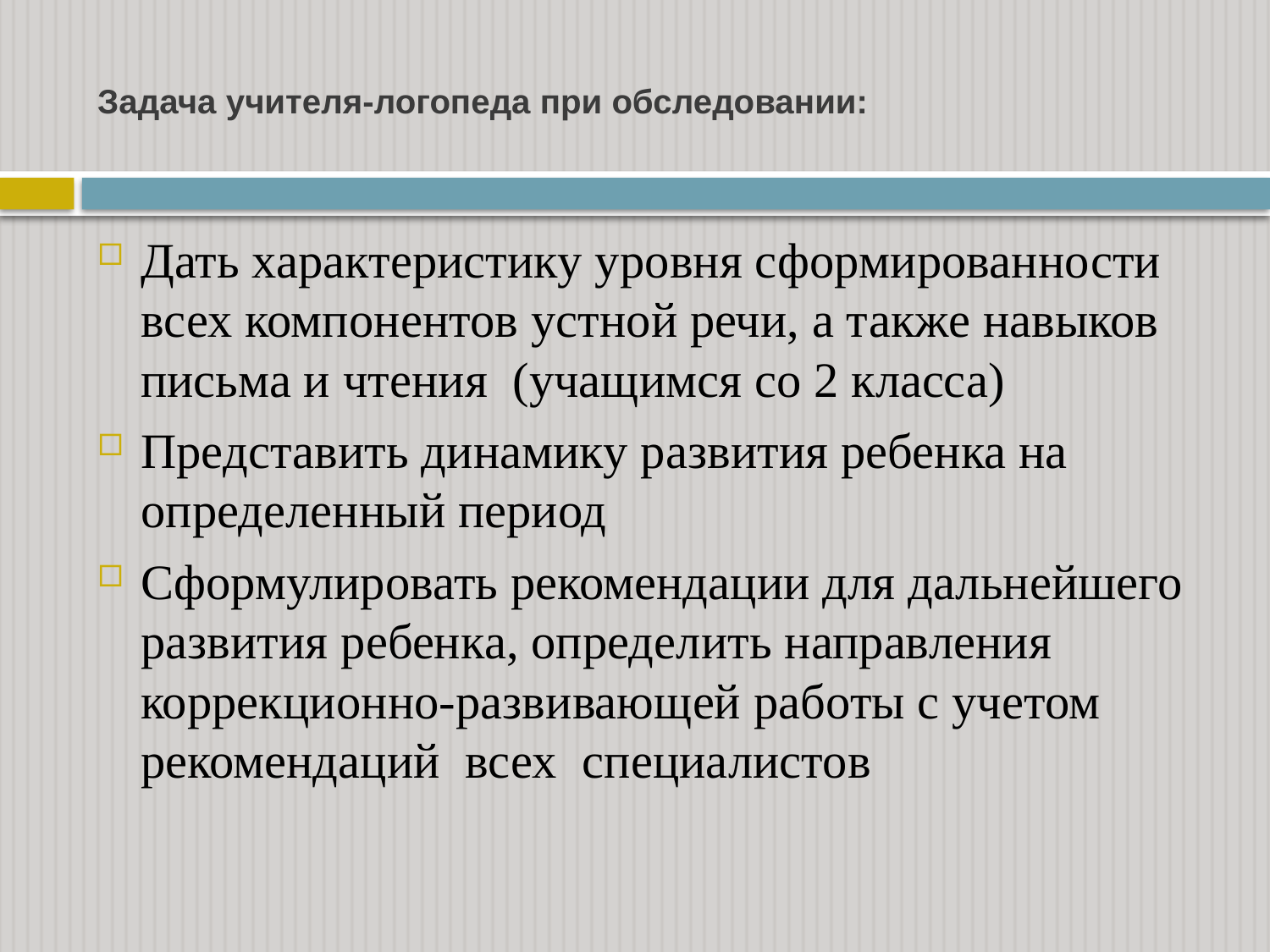

# Задача учителя-логопеда при обследовании:
Дать характеристику уровня сформированности всех компонентов устной речи, а также навыков письма и чтения  (учащимся со 2 класса)
Представить динамику развития ребенка на определенный период
Сформулировать рекомендации для дальнейшего развития ребенка, определить направления коррекционно-развивающей работы с учетом рекомендаций  всех  специалистов